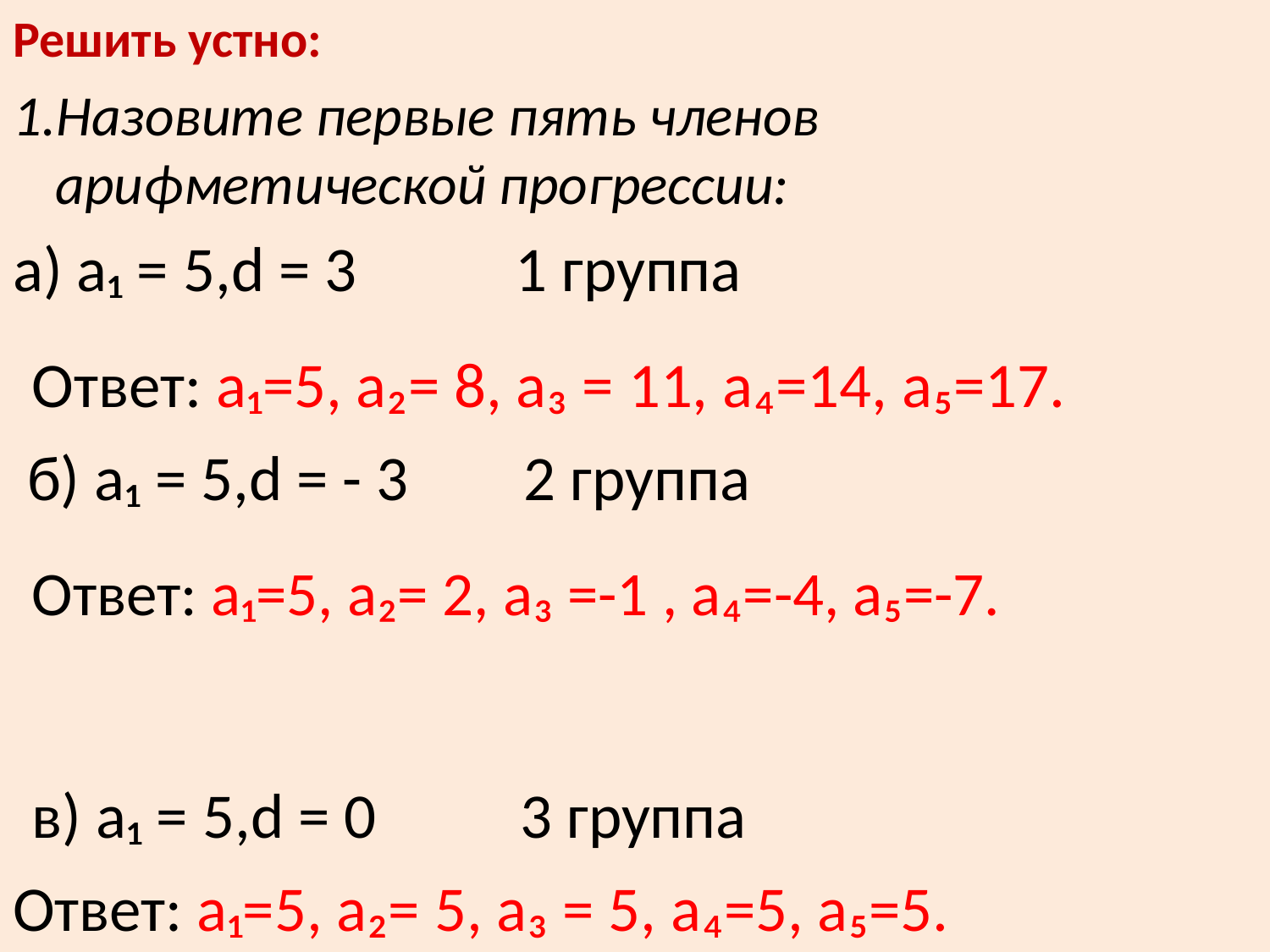

Решить устно:
1.Назовите первые пять членов арифметической прогрессии:
а) а₁ = 5,d = 3           1 группа
 Ответ: а₁=5, а₂= 8, а₃ = 11, а₄=14, а₅=17.
 б) а₁ = 5,d = - 3        2 группа
 Ответ: а₁=5, а₂= 2, а₃ =-1 , а₄=-4, а₅=-7.
 в) а₁ = 5,d = 0          3 группа
Ответ: а₁=5, а₂= 5, а₃ = 5, а₄=5, а₅=5.